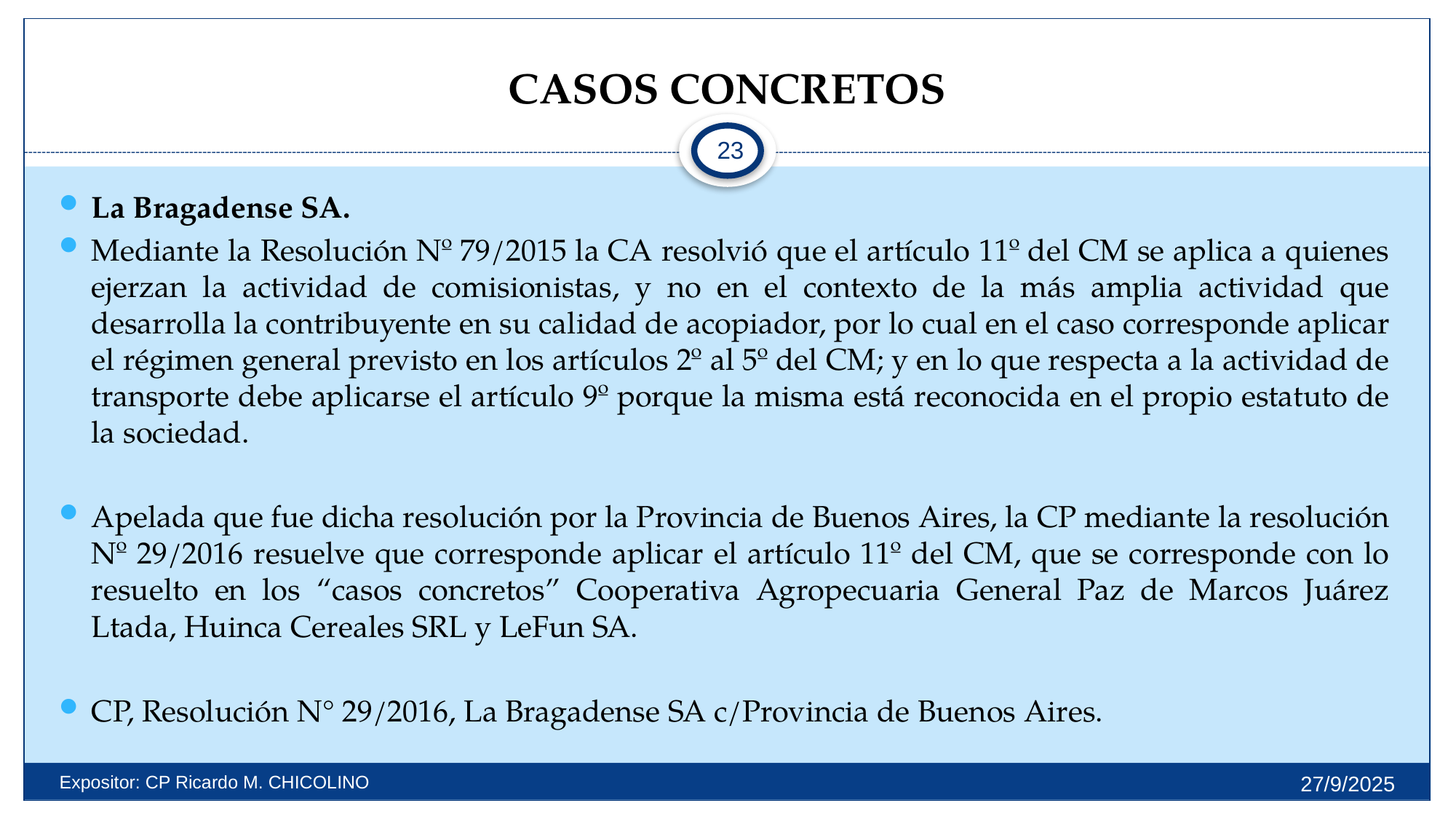

# CASOS CONCRETOS
23
La Bragadense SA.
Mediante la Resolución Nº 79/2015 la CA resolvió que el artículo 11º del CM se aplica a quienes ejerzan la actividad de comisionistas, y no en el contexto de la más amplia actividad que desarrolla la contribuyente en su calidad de acopiador, por lo cual en el caso corresponde aplicar el régimen general previsto en los artículos 2º al 5º del CM; y en lo que respecta a la actividad de transporte debe aplicarse el artículo 9º porque la misma está reconocida en el propio estatuto de la sociedad.

Apelada que fue dicha resolución por la Provincia de Buenos Aires, la CP mediante la resolución Nº 29/2016 resuelve que corresponde aplicar el artículo 11º del CM, que se corresponde con lo resuelto en los “casos concretos” Cooperativa Agropecuaria General Paz de Marcos Juárez Ltada, Huinca Cereales SRL y LeFun SA.

CP, Resolución N° 29/2016, La Bragadense SA c/Provincia de Buenos Aires.

27/9/2025
Expositor: CP Ricardo M. CHICOLINO